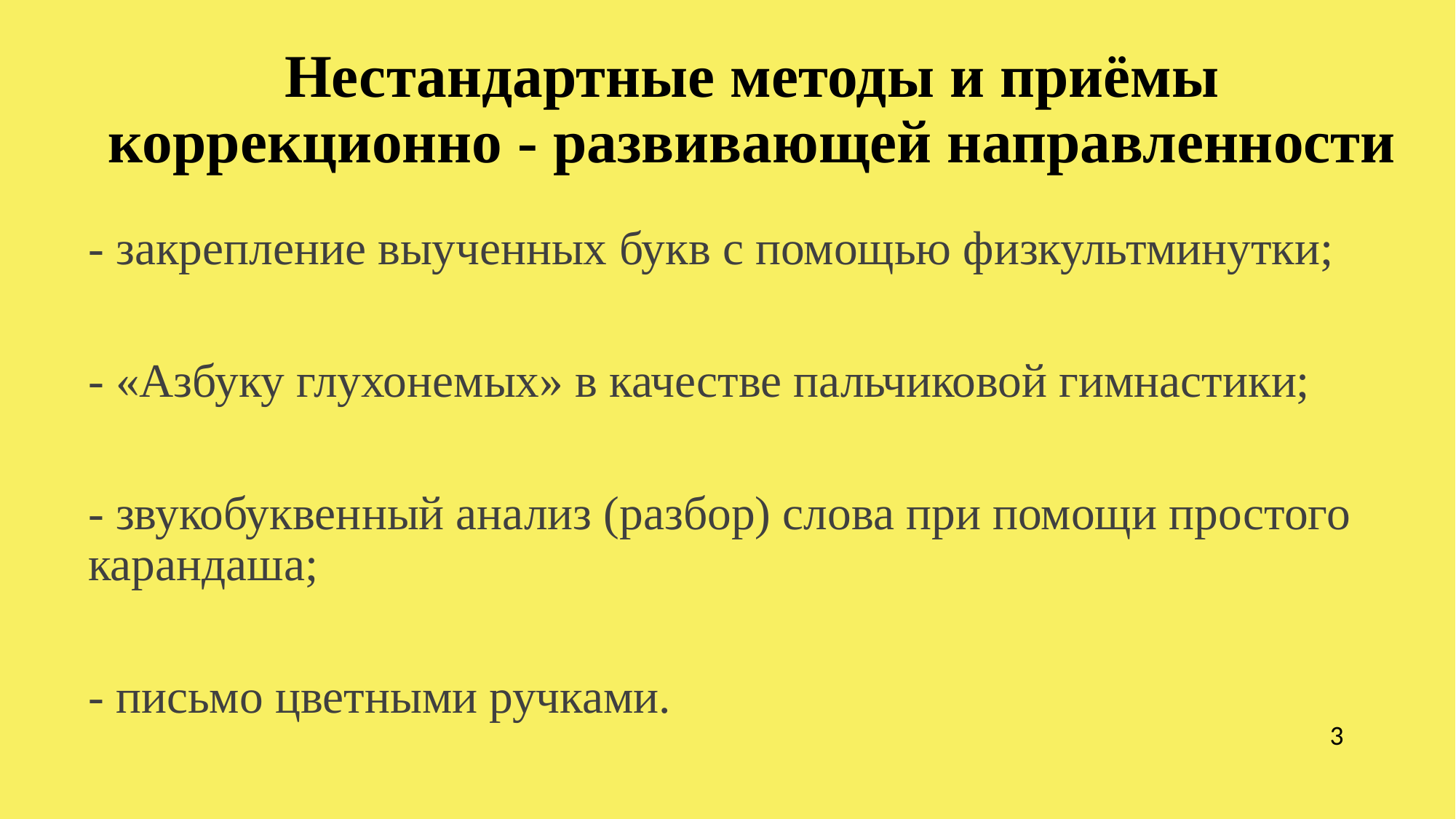

# Нестандартные методы и приёмы коррекционно - развивающей направленности
- закрепление выученных букв с помощью физкультминутки;

- «Азбуку глухонемых» в качестве пальчиковой гимнастики;

- звукобуквенный анализ (разбор) слова при помощи простого карандаша;

- письмо цветными ручками.
3